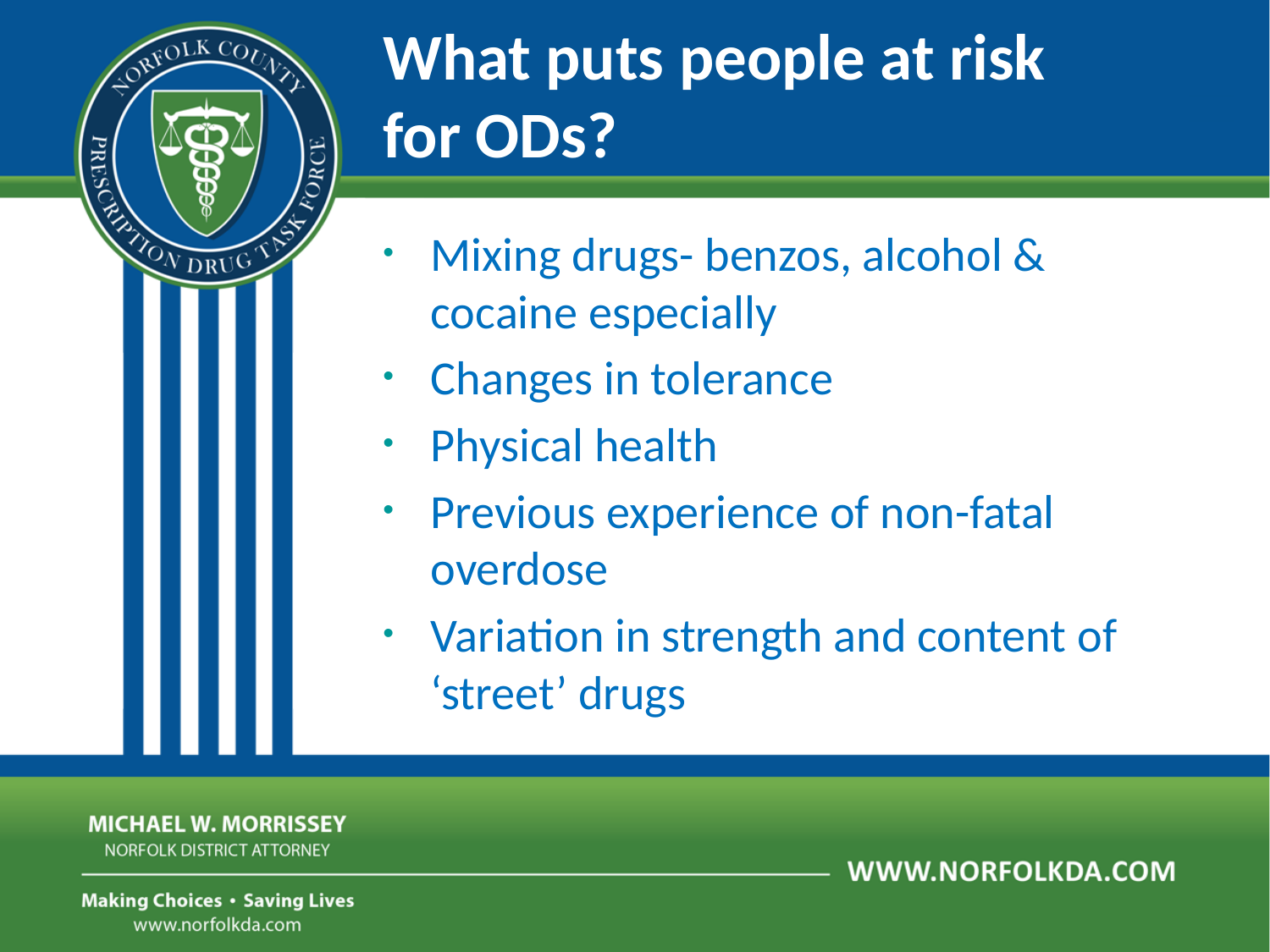

What puts people at risk
for ODs?
Mixing drugs- benzos, alcohol & cocaine especially
Changes in tolerance
Physical health
Previous experience of non-fatal overdose
Variation in strength and content of ‘street’ drugs